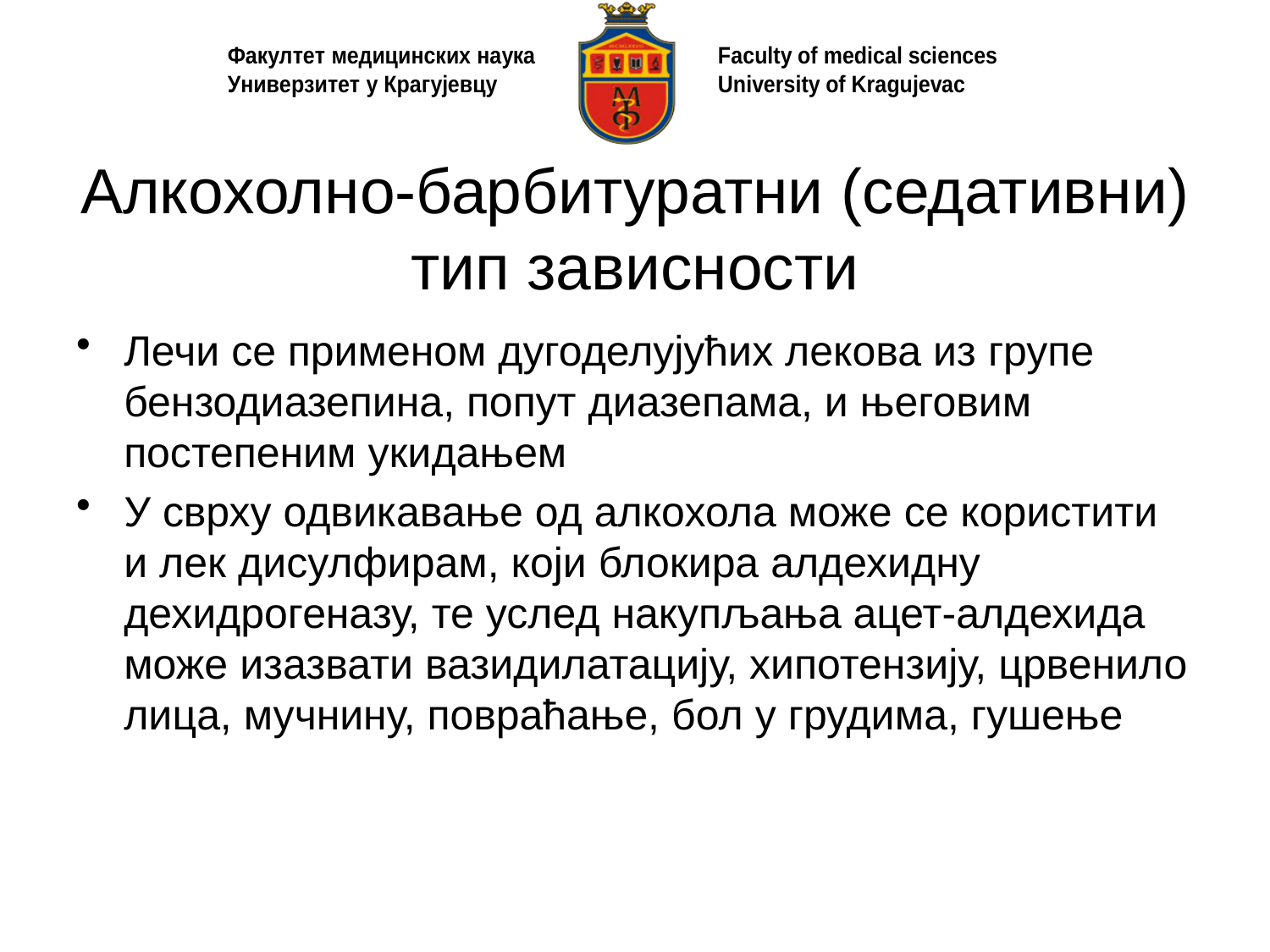

# Алкохолно-барбитуратни (седативни) тип зависности
Лечи се применом дугоделујућих лекова из групе бензодиазепина, попут диазепама, и његовим постепеним укидањем
У сврху одвикавање од алкохола може се користити и лек дисулфирам, који блокира алдехидну дехидрогеназу, те услед накупљања ацет-алдехида може изазвати вазидилатацију, хипотензију, црвенило лица, мучнину, повраћање, бол у грудима, гушење